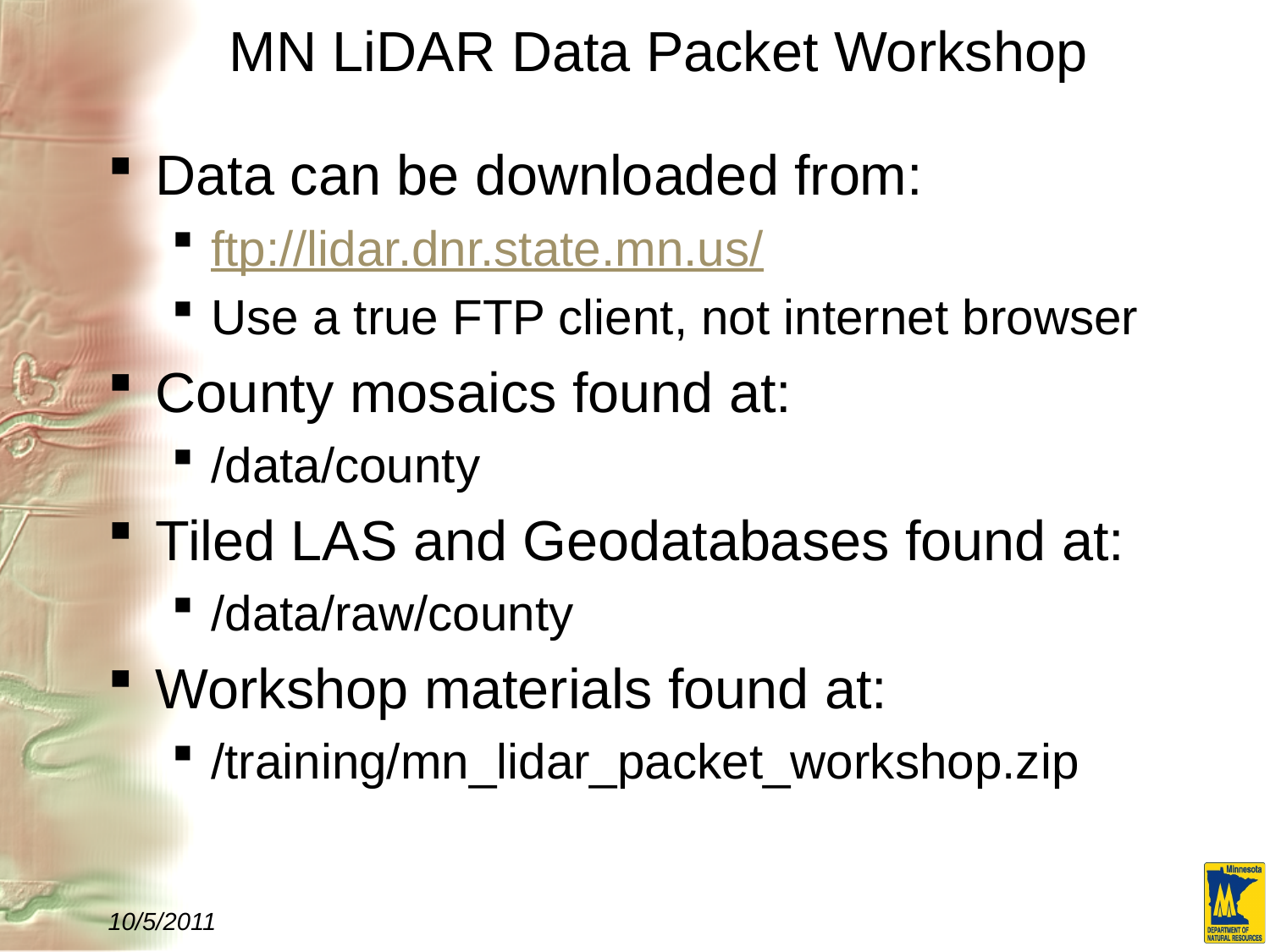

# MN LiDAR Data Packet Workshop
Data can be downloaded from:
ftp://lidar.dnr.state.mn.us/
Use a true FTP client, not internet browser
County mosaics found at:
/data/county
Tiled LAS and Geodatabases found at:
/data/raw/county
Workshop materials found at:
/training/mn_lidar_packet_workshop.zip

10/5/2011